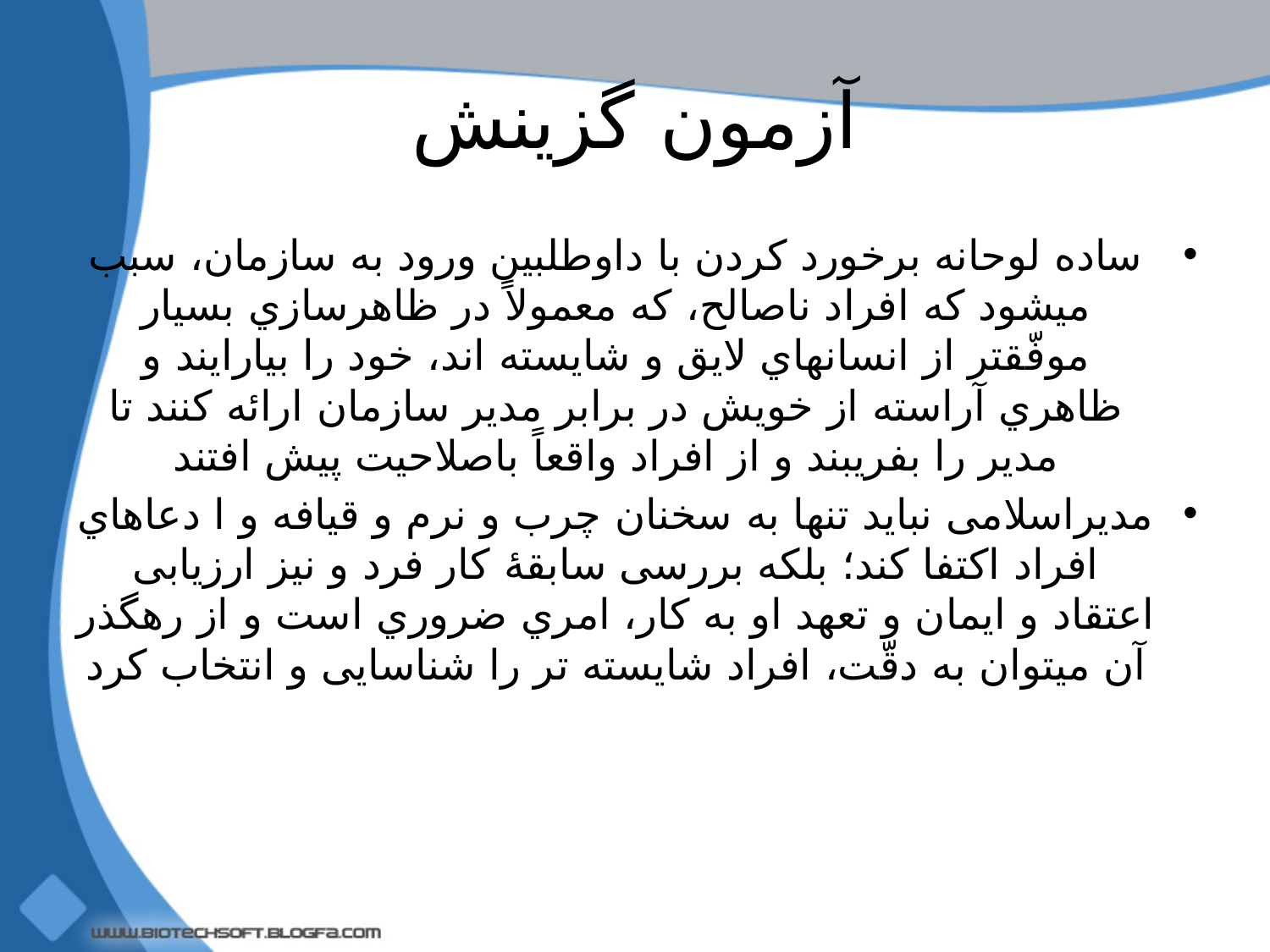

# آزمون گزینش
ساده لوحانه برخورد کردن با داوطلبین ورود به سازمان، سبب میشود که افراد ناصالح، که معمولاً در ظاهرسازي بسیار موفّقتر از انسانهاي لایق و شایسته اند، خود را بیارایند و ظاهري آراسته از خویش در برابر مدیر سازمان ارائه کنند تا مدیر را بفریبند و از افراد واقعاً باصلاحیت پیش افتند
مدیراسلامی نباید تنها به سخنان چرب و نرم و قیافه و ا دعاهاي افراد اکتفا کند؛ بلکه بررسی سابقۀ کار فرد و نیز ارزیابی اعتقاد و ایمان و تعهد او به کار، امري ضروري است و از رهگذر آن میتوان به دقّت، افراد شایسته تر را شناسایی و انتخاب کرد